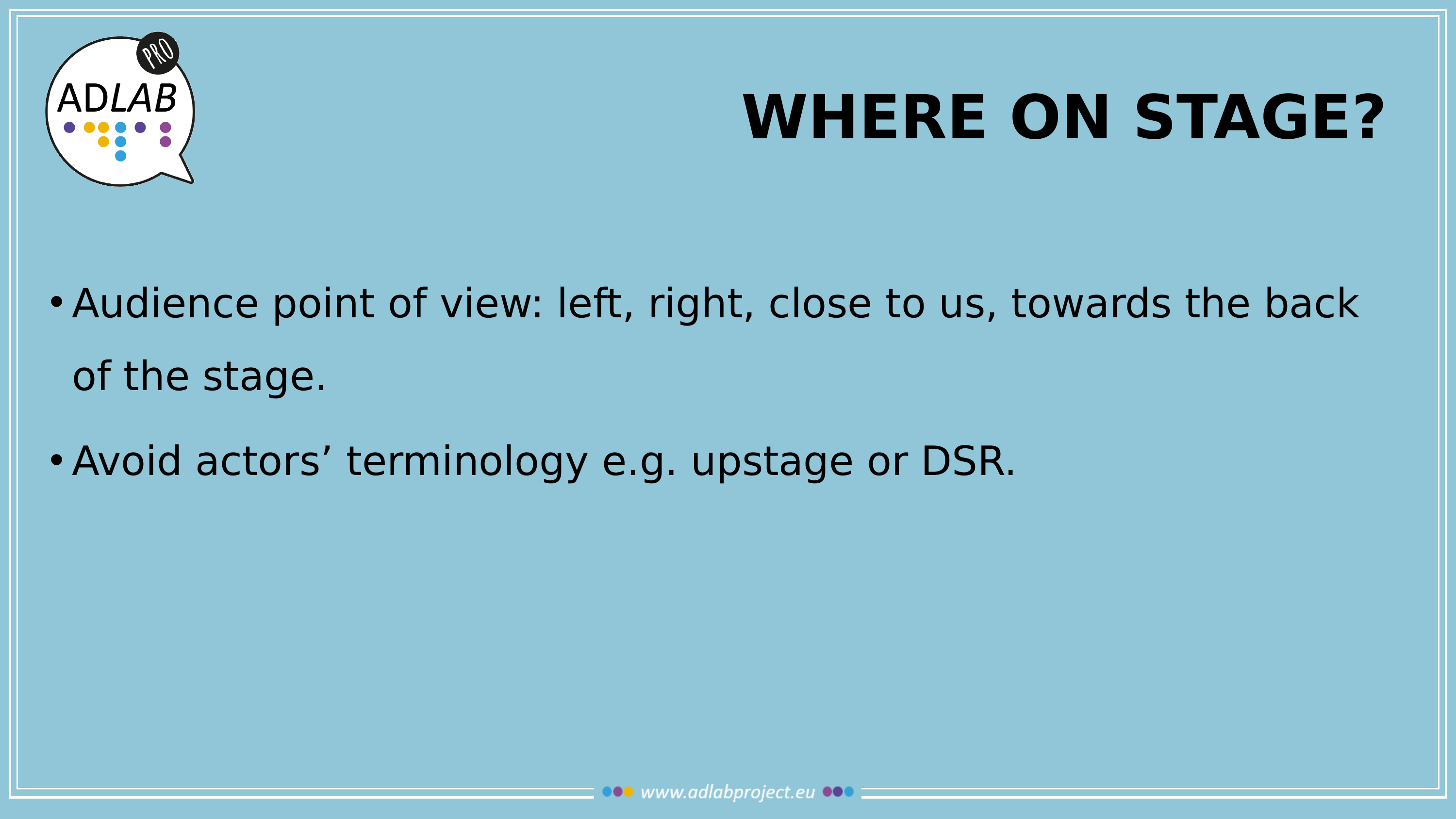

# Where on stage?
Audience point of view: left, right, close to us, towards the back of the stage.
Avoid actors’ terminology e.g. upstage or DSR.